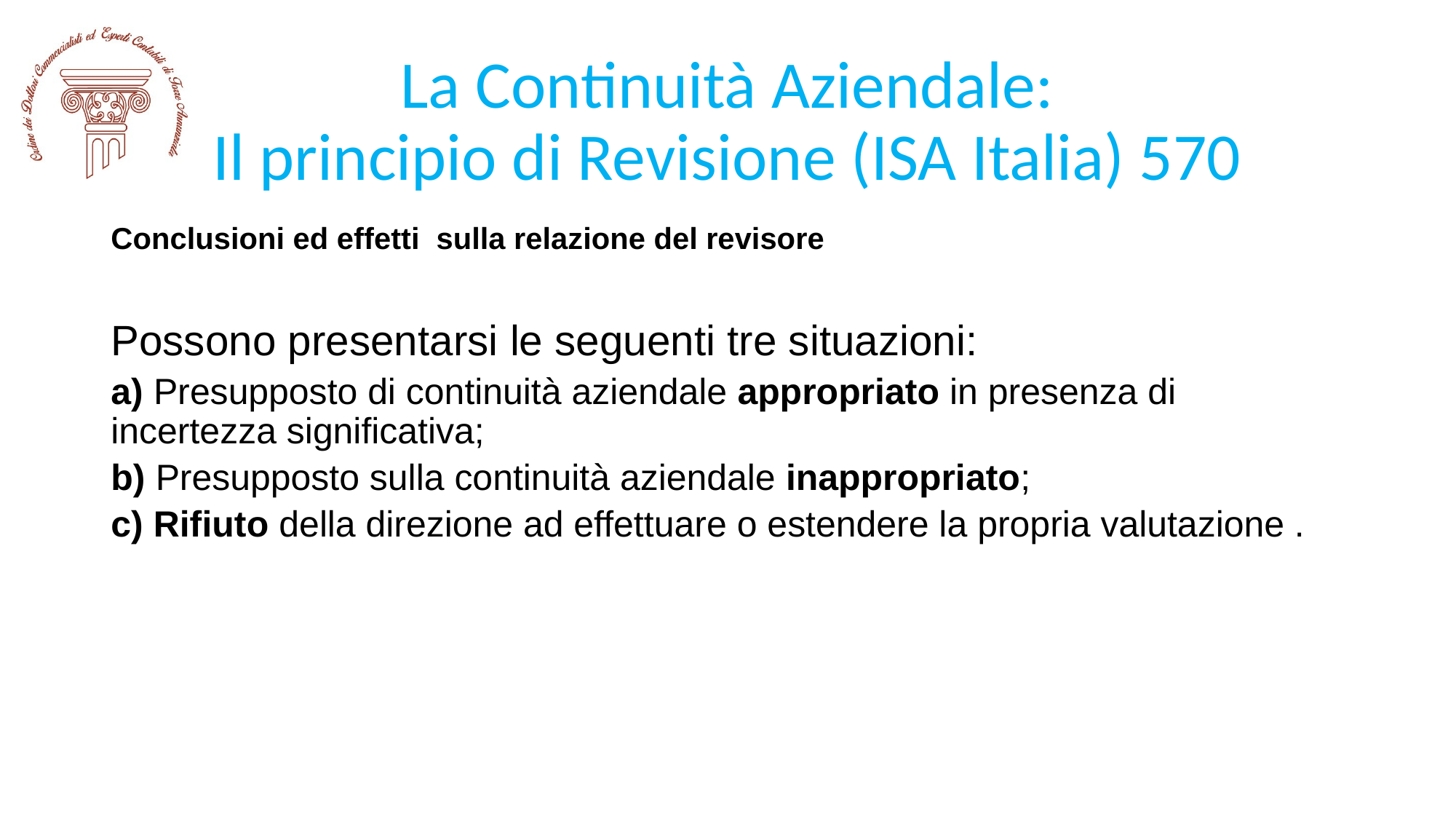

# La Continuità Aziendale: Il principio di Revisione (ISA Italia) 570
Conclusioni ed effetti  sulla relazione del revisore

Possono presentarsi le seguenti tre situazioni:
a) Presupposto di continuità aziendale appropriato in presenza di incertezza significativa;
b) Presupposto sulla continuità aziendale inappropriato;
c) Rifiuto della direzione ad effettuare o estendere la propria valutazione .